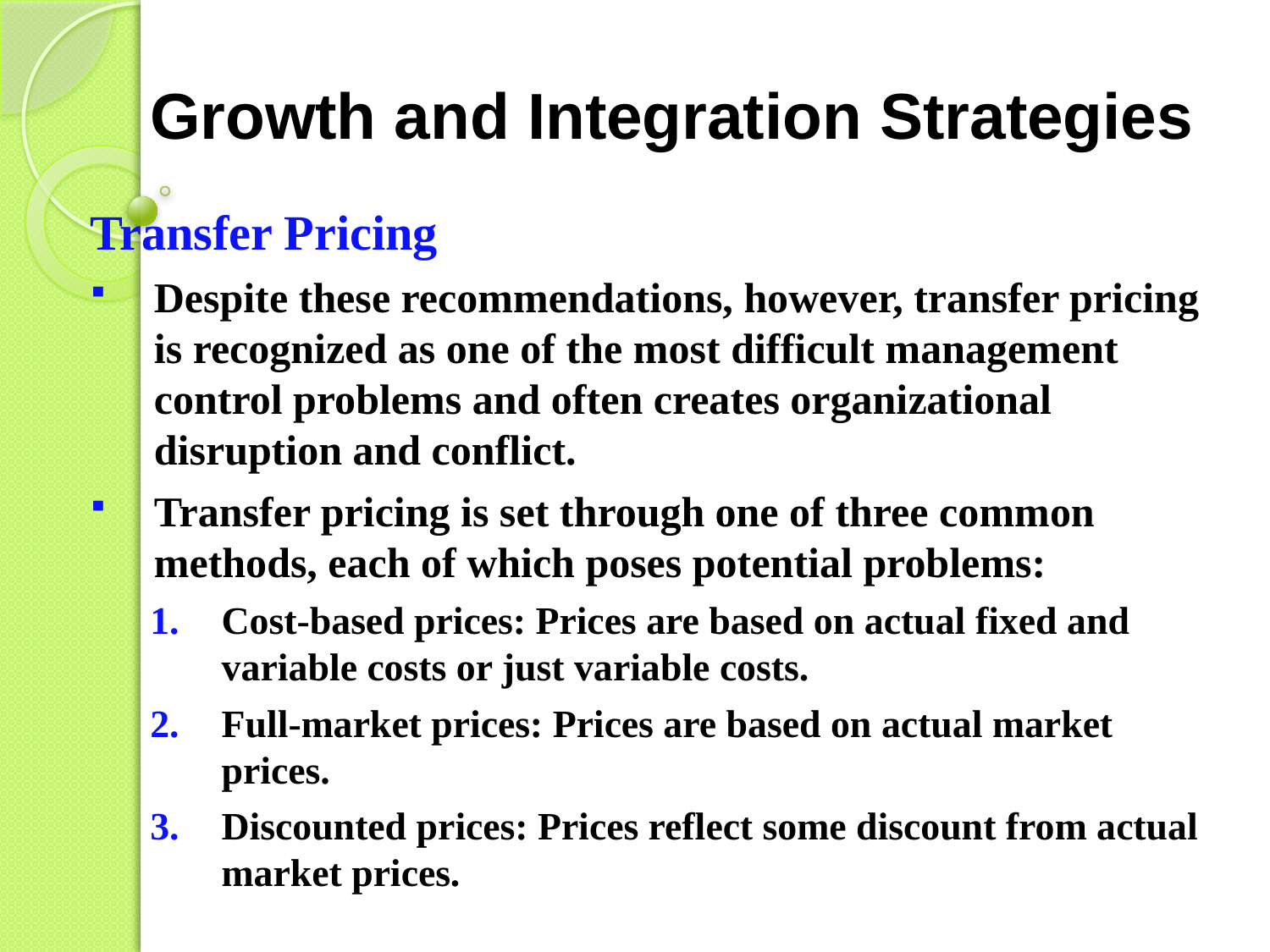

# Growth and Integration Strategies
Transfer Pricing
Despite these recommendations, however, transfer pricing is recognized as one of the most difficult management control problems and often creates organizational disruption and conflict.
Transfer pricing is set through one of three common methods, each of which poses potential problems:
Cost-based prices: Prices are based on actual fixed and variable costs or just variable costs.
Full-market prices: Prices are based on actual market prices.
Discounted prices: Prices reflect some discount from actual market prices.